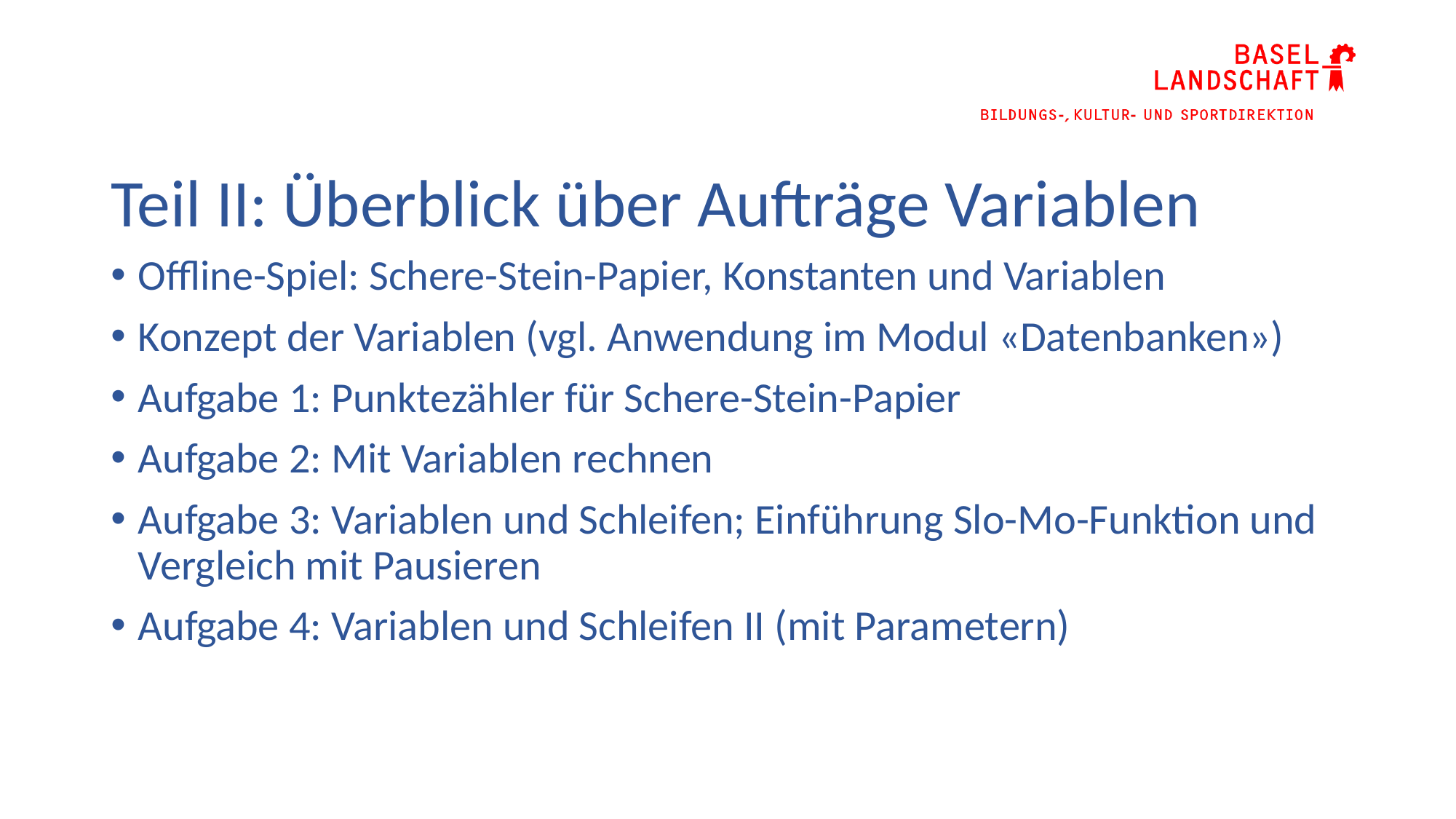

# Teil II: Überblick über Aufträge Variablen
Offline-Spiel: Schere-Stein-Papier, Konstanten und Variablen
Konzept der Variablen (vgl. Anwendung im Modul «Datenbanken»)
Aufgabe 1: Punktezähler für Schere-Stein-Papier
Aufgabe 2: Mit Variablen rechnen
Aufgabe 3: Variablen und Schleifen; Einführung Slo-Mo-Funktion und Vergleich mit Pausieren
Aufgabe 4: Variablen und Schleifen II (mit Parametern)